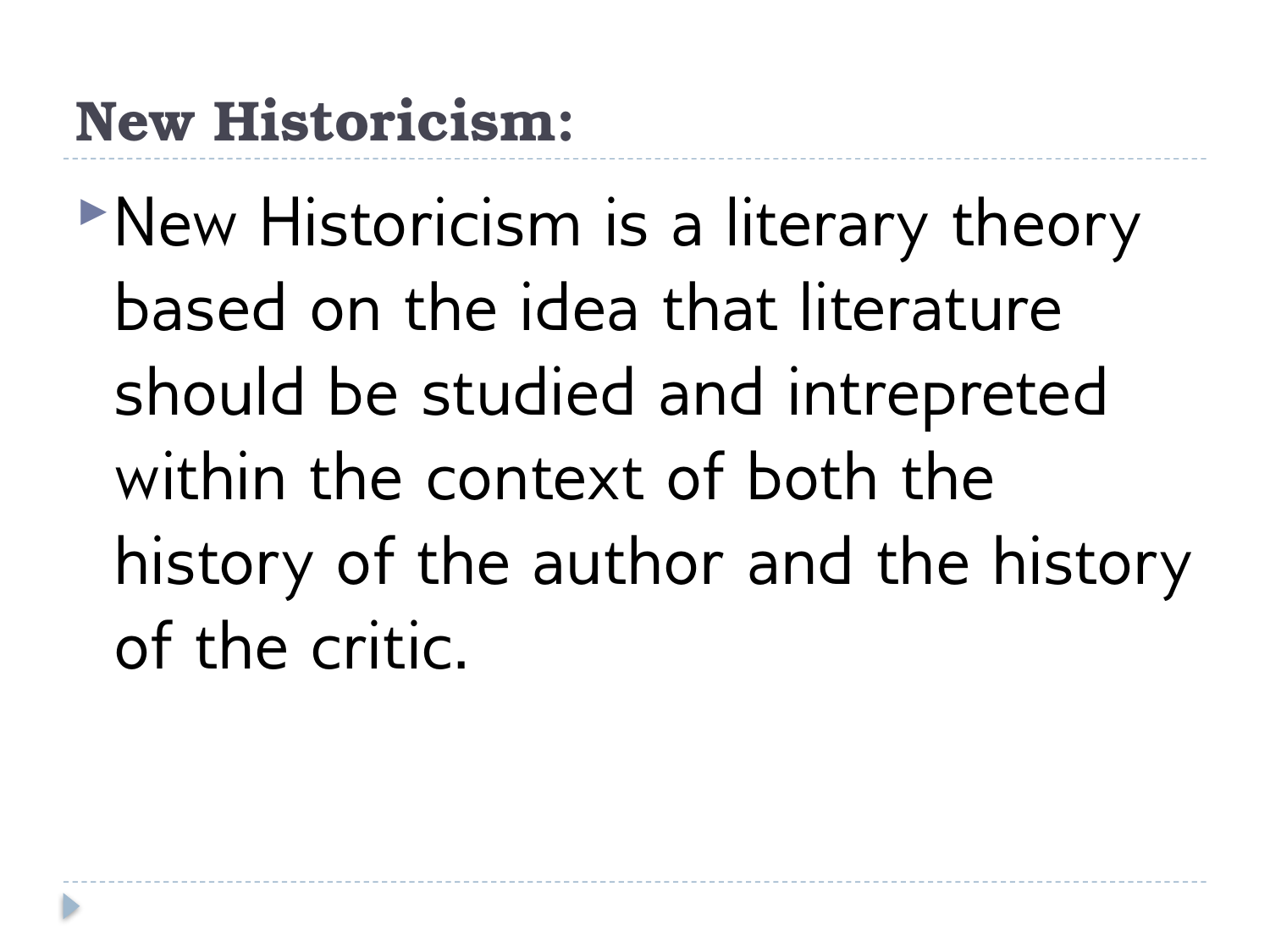

# New Historicism:
New Historicism is a literary theory based on the idea that literature should be studied and intrepreted within the context of both the history of the author and the history of the critic.